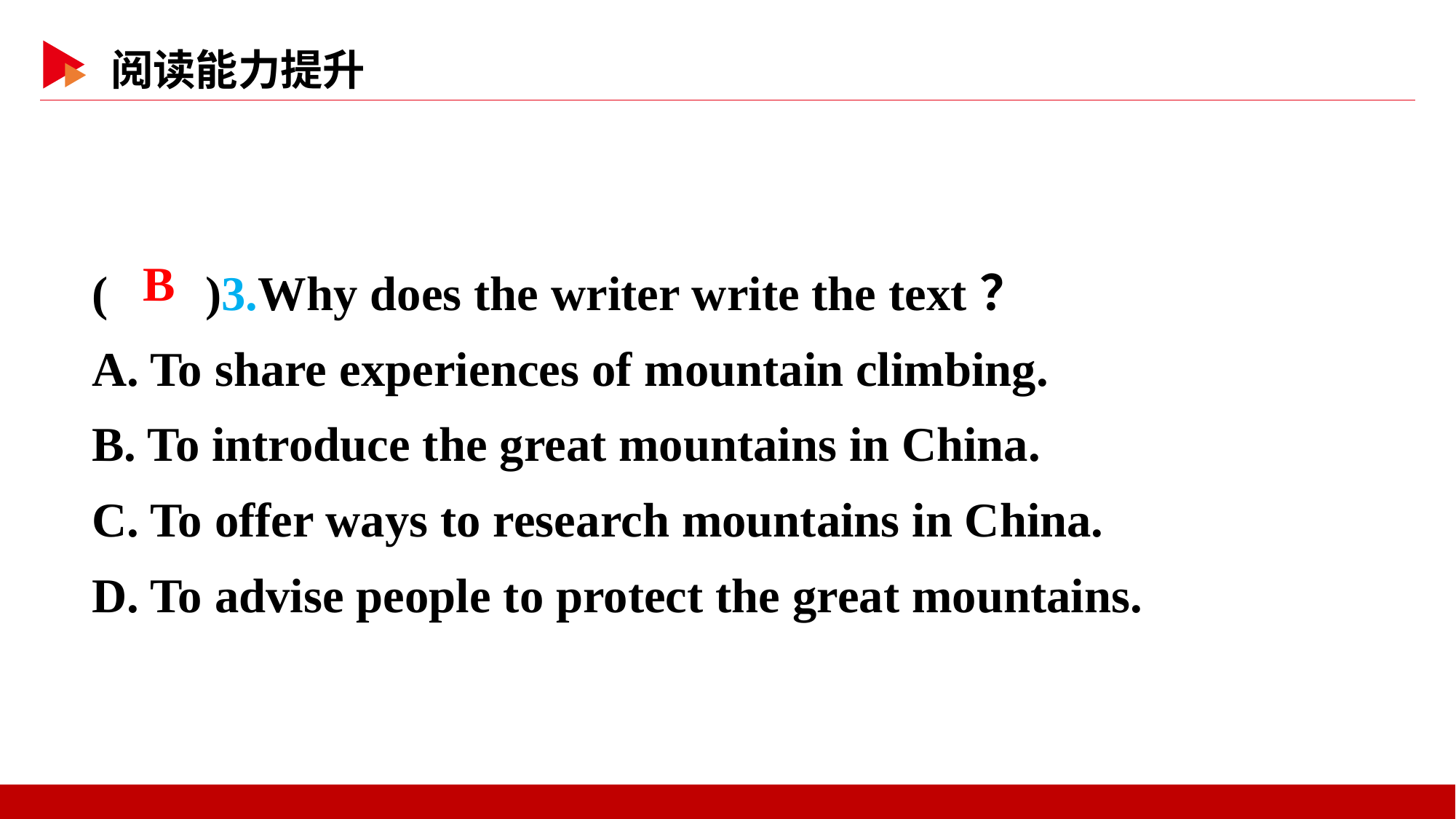

(        )3.Why does the writer write the text？
A. To share experiences of mountain climbing.
B. To introduce the great mountains in China.
C. To offer ways to research mountains in China.
D. To advise people to protect the great mountains.
   B